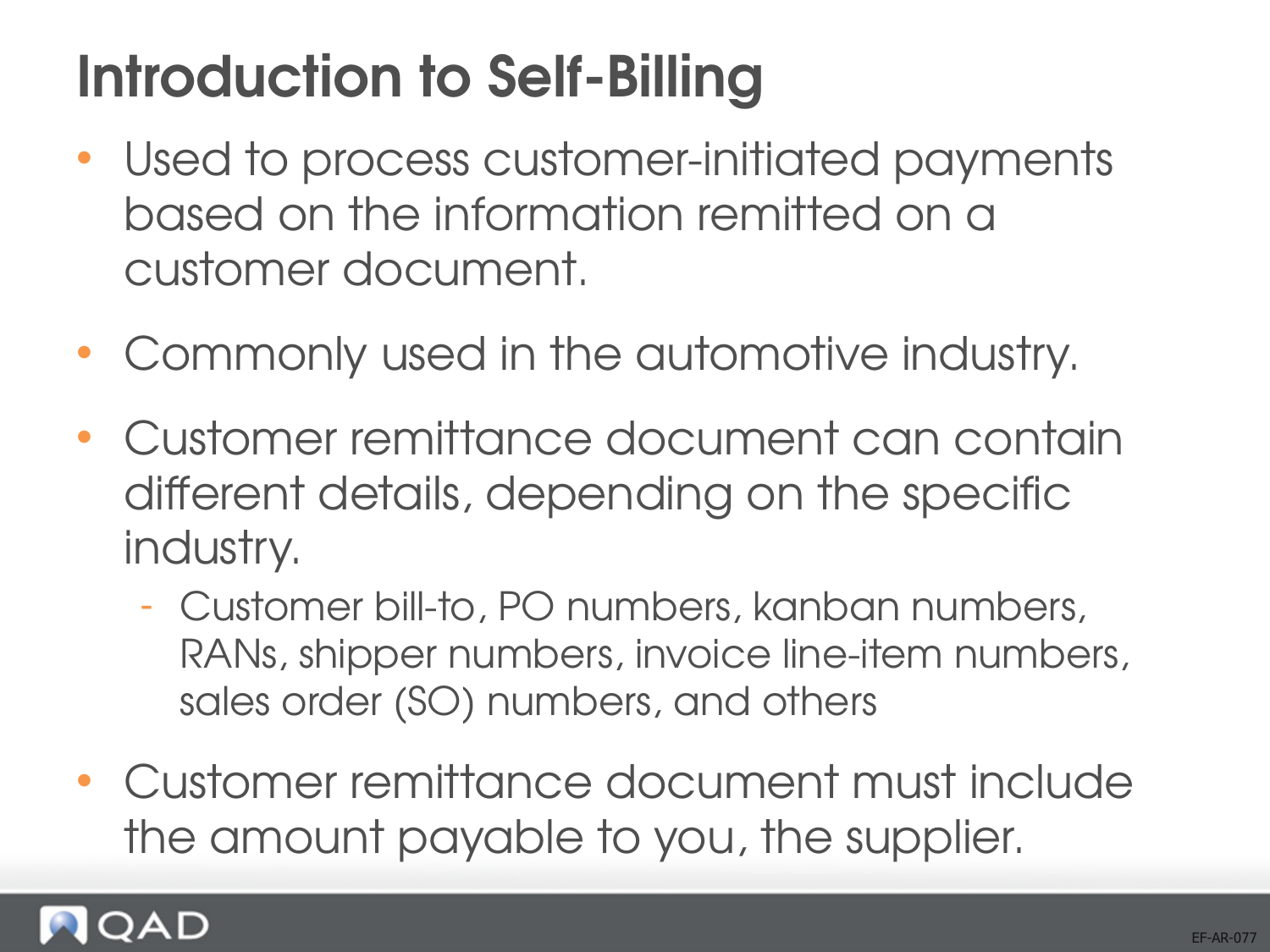

# Introduction to Self-Billing
Used to process customer-initiated payments based on the information remitted on a customer document.
Commonly used in the automotive industry.
Customer remittance document can contain different details, depending on the specific industry.
Customer bill-to, PO numbers, kanban numbers, RANs, shipper numbers, invoice line-item numbers, sales order (SO) numbers, and others
Customer remittance document must include the amount payable to you, the supplier.

EF-AR-077